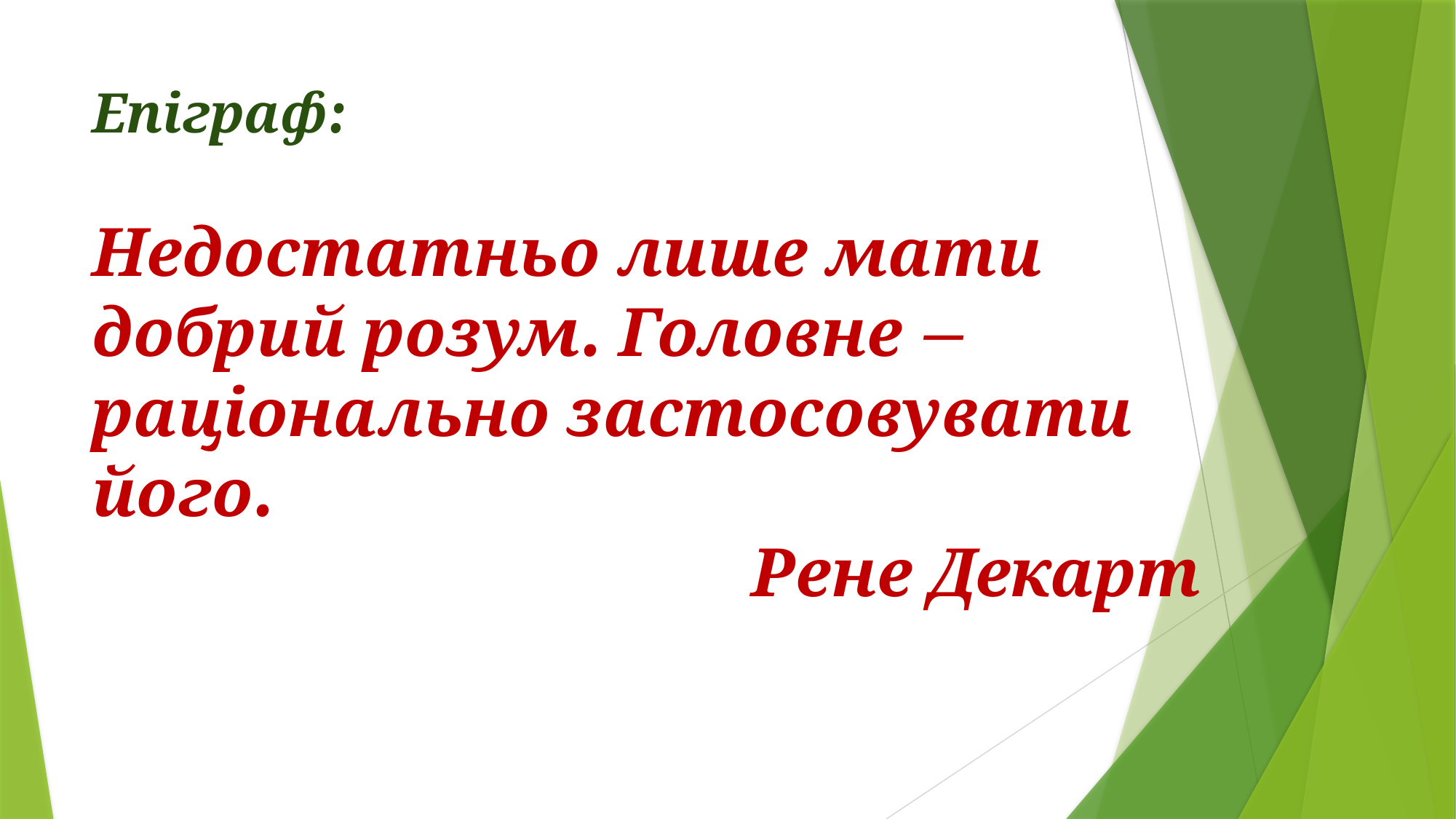

# Епіграф: Недостатньо лише мати добрий розум. Головне – раціонально застосовувати його. Рене Декарт